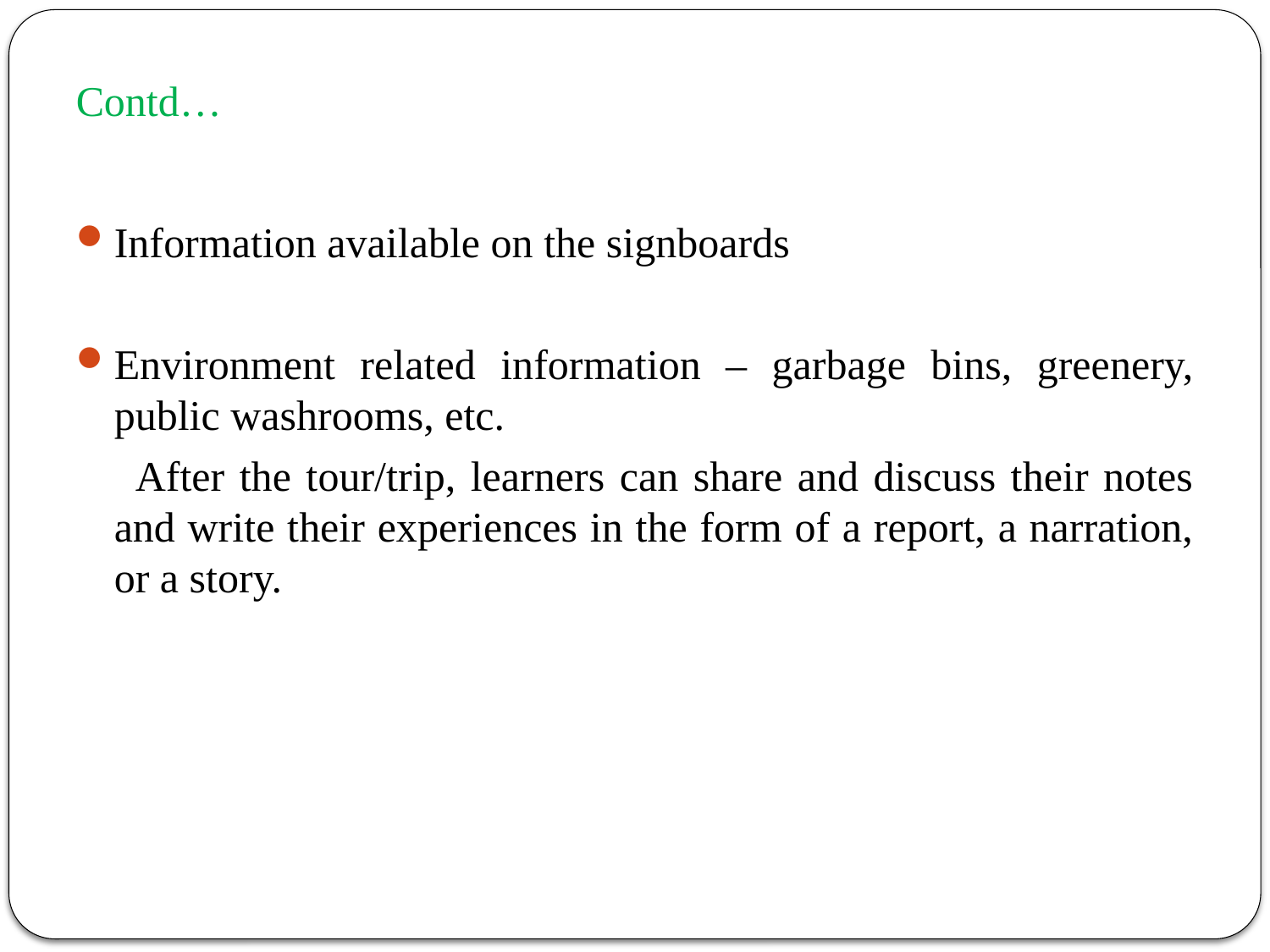

# Contd…

Information available on the signboards

Environment related information – garbage bins, greenery, public washrooms, etc.
    After the tour/trip, learners can share and discuss their notes and write their experiences in the form of a report, a narration, or a story.